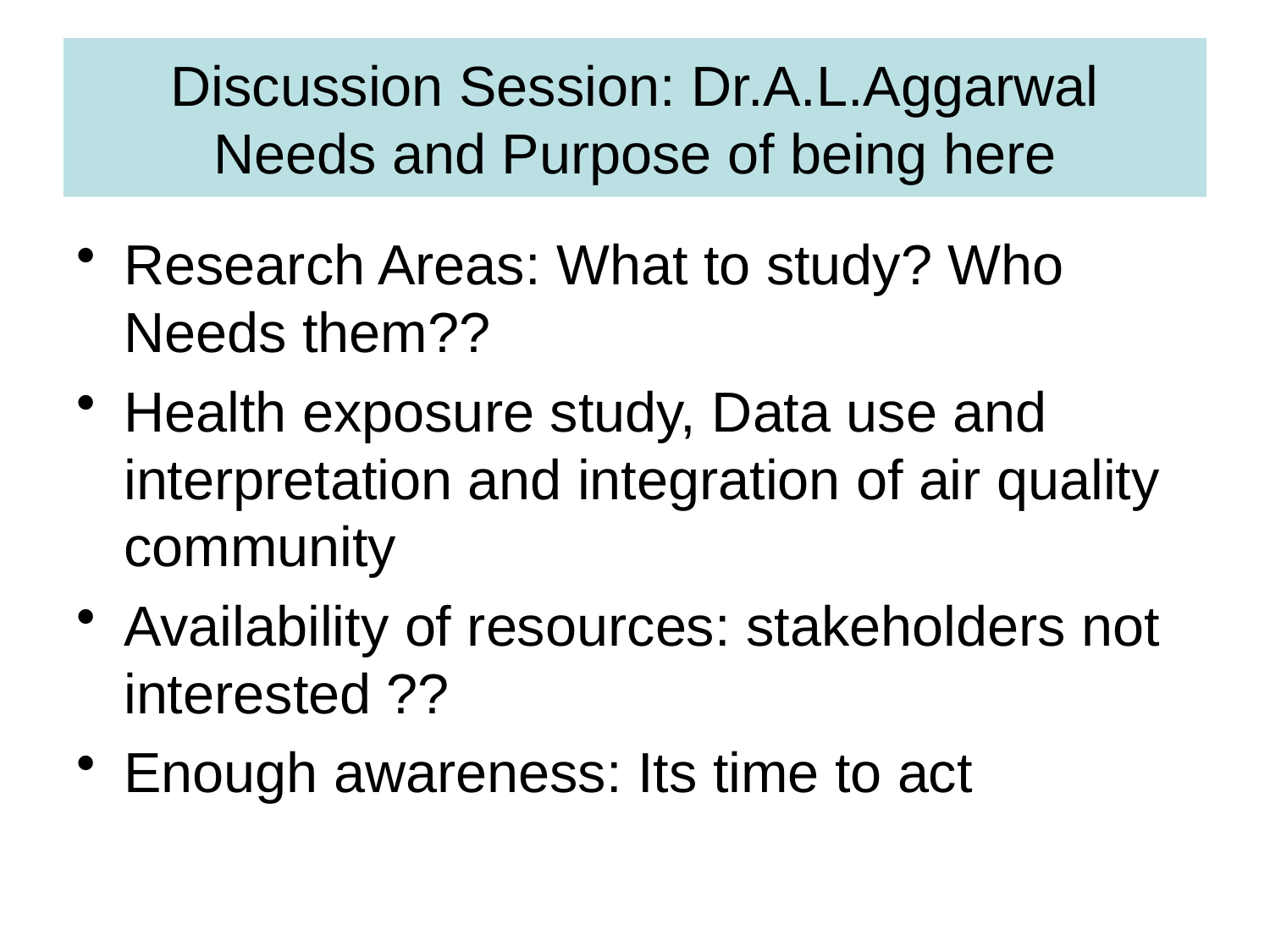

# Discussion Session: Dr.A.L.Aggarwal Needs and Purpose of being here
Research Areas: What to study? Who Needs them??
Health exposure study, Data use and interpretation and integration of air quality community
Availability of resources: stakeholders not interested ??
Enough awareness: Its time to act